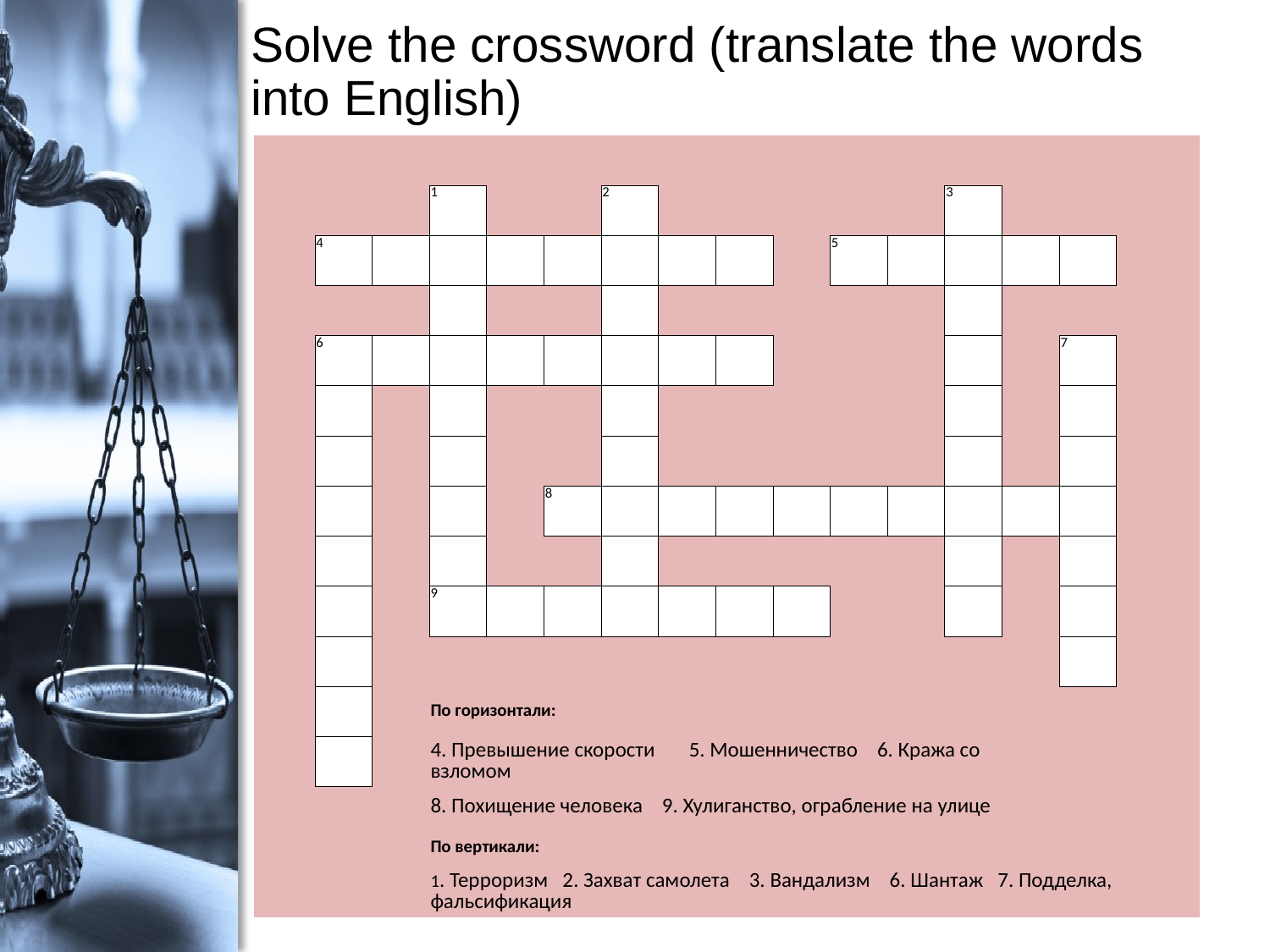

# Solve the crossword (translate the words into English)
|  |  |  |  |  |  |  |  |  |  |  |  |  |  |  |  |
| --- | --- | --- | --- | --- | --- | --- | --- | --- | --- | --- | --- | --- | --- | --- | --- |
|  |  |  | 1 |  |  | 2 |  |  |  |  |  | 3 |  |  |  |
|  | 4 |  |  |  |  |  |  |  |  | 5 |  |  |  |  |  |
|  |  |  |  |  |  |  |  |  |  |  |  |  |  |  |  |
|  | 6 |  |  |  |  |  |  |  |  |  |  |  |  | 7 |  |
|  |  |  |  |  |  |  |  |  |  |  |  |  |  |  |  |
|  |  |  |  |  |  |  |  |  |  |  |  |  |  |  |  |
|  |  |  |  |  | 8 |  |  |  |  |  |  |  |  |  |  |
|  |  |  |  |  |  |  |  |  |  |  |  |  |  |  |  |
|  |  |  | 9 |  |  |  |  |  |  |  |  |  |  |  |  |
|  |  |  |  |  |  |  |  |  |  |  |  |  |  |  |  |
|  |  |  | По горизонтали: |  |  |  |  |  |  |  |  |  |  |  |  |
|  |  |  | 4. Превышение скорости 5. Мошенничество 6. Кража со взломом |  |  |  |  |  |  |  |  |  |  |  |  |
|  |  |  | 8. Похищение человека 9. Хулиганство, ограбление на улице |  |  |  |  |  |  |  |  |  |  |  |  |
|  |  |  | По вертикали: |  |  |  |  |  |  |  |  |  |  |  |  |
|  |  |  | 1. Терроризм 2. Захват самолета 3. Вандализм 6. Шантаж 7. Подделка, фальсификация |  |  |  |  |  |  |  |  |  |  |  |  |